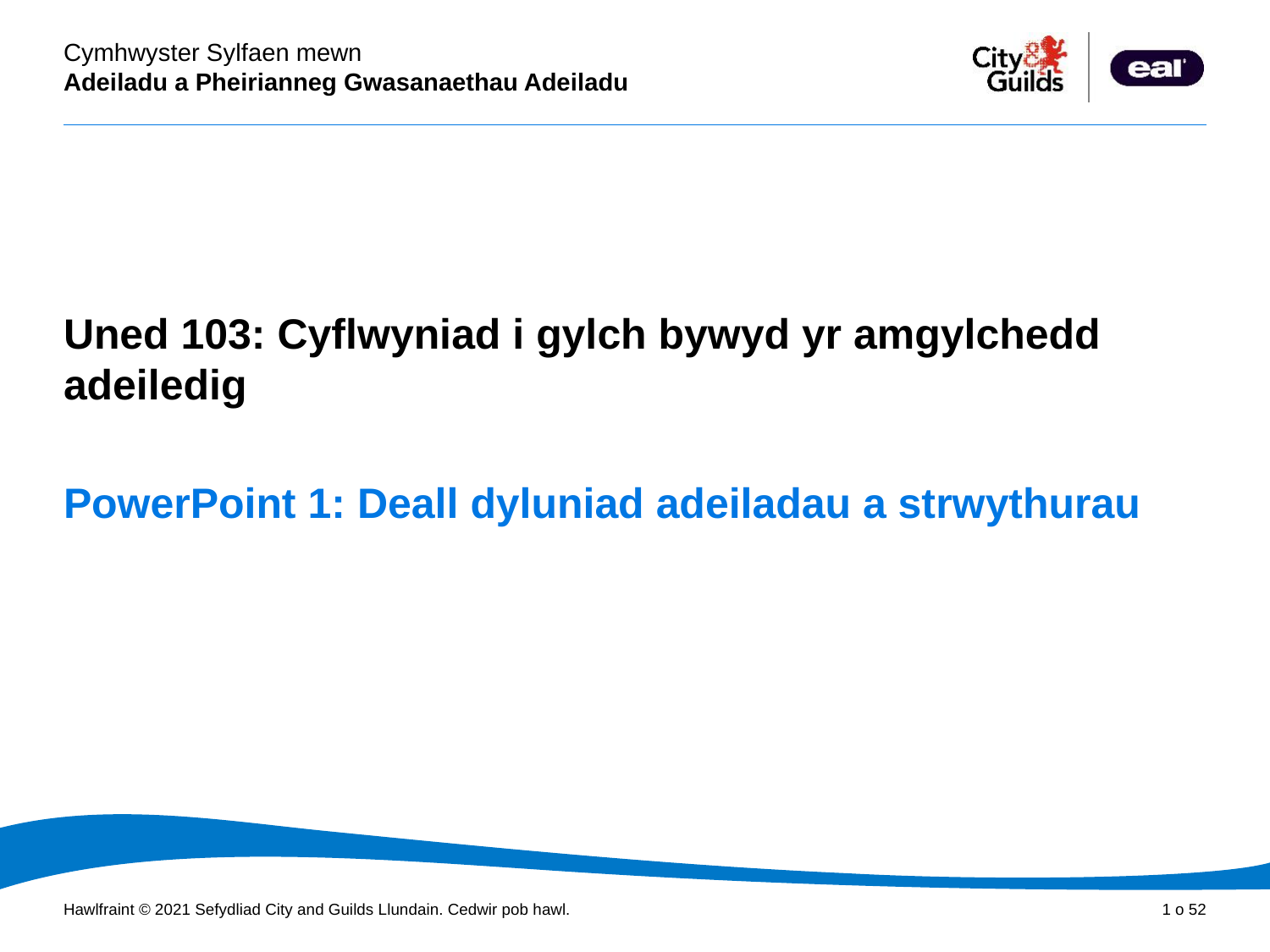

Cyflwyniad PowerPoint
Uned 103: Cyflwyniad i gylch bywyd yr amgylchedd adeiledig

# PowerPoint 1: Deall dyluniad adeiladau a strwythurau